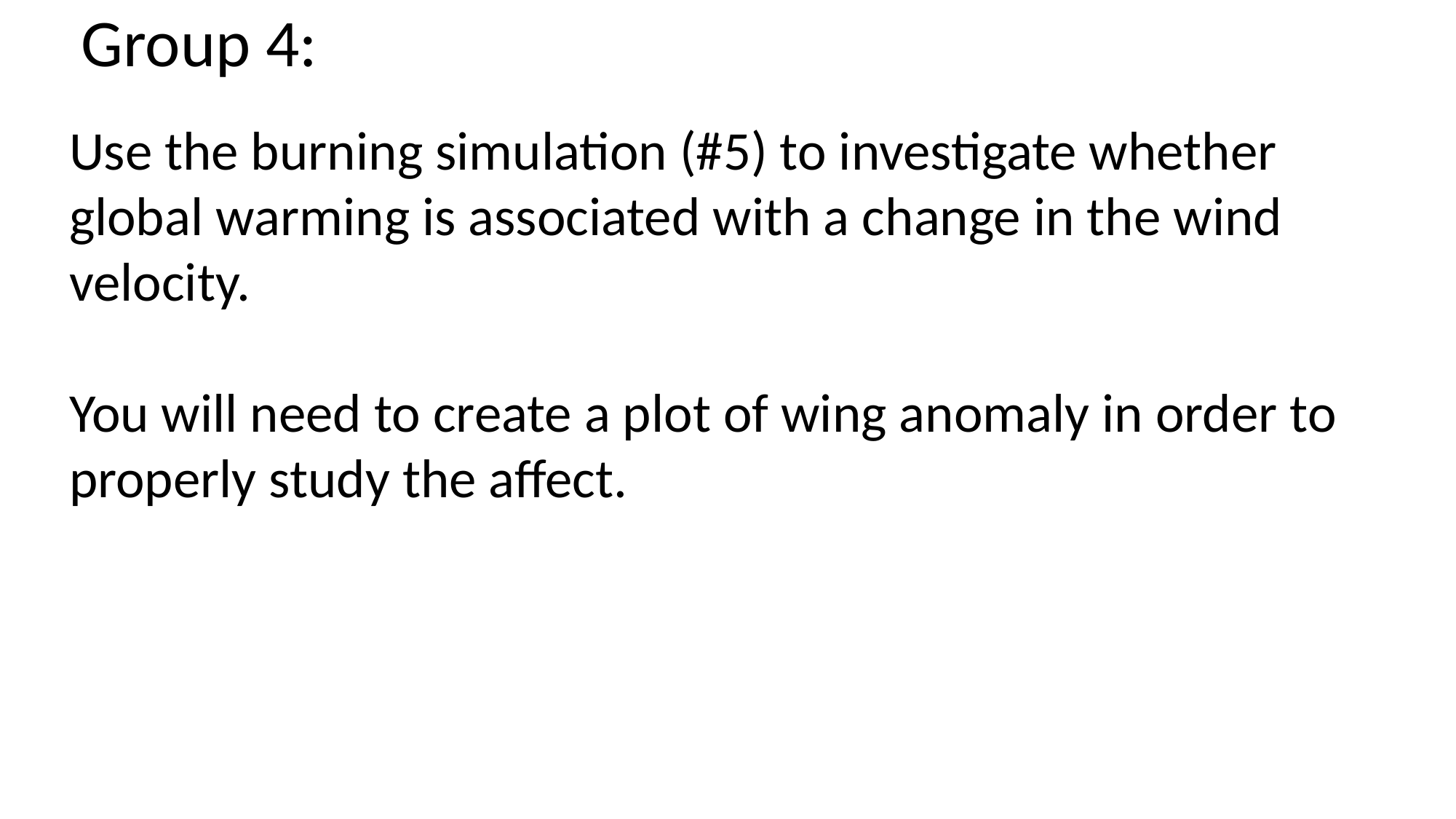

# Group 4:
Use the burning simulation (#5) to investigate whether global warming is associated with a change in the wind velocity.

You will need to create a plot of wing anomaly in order to properly study the affect.